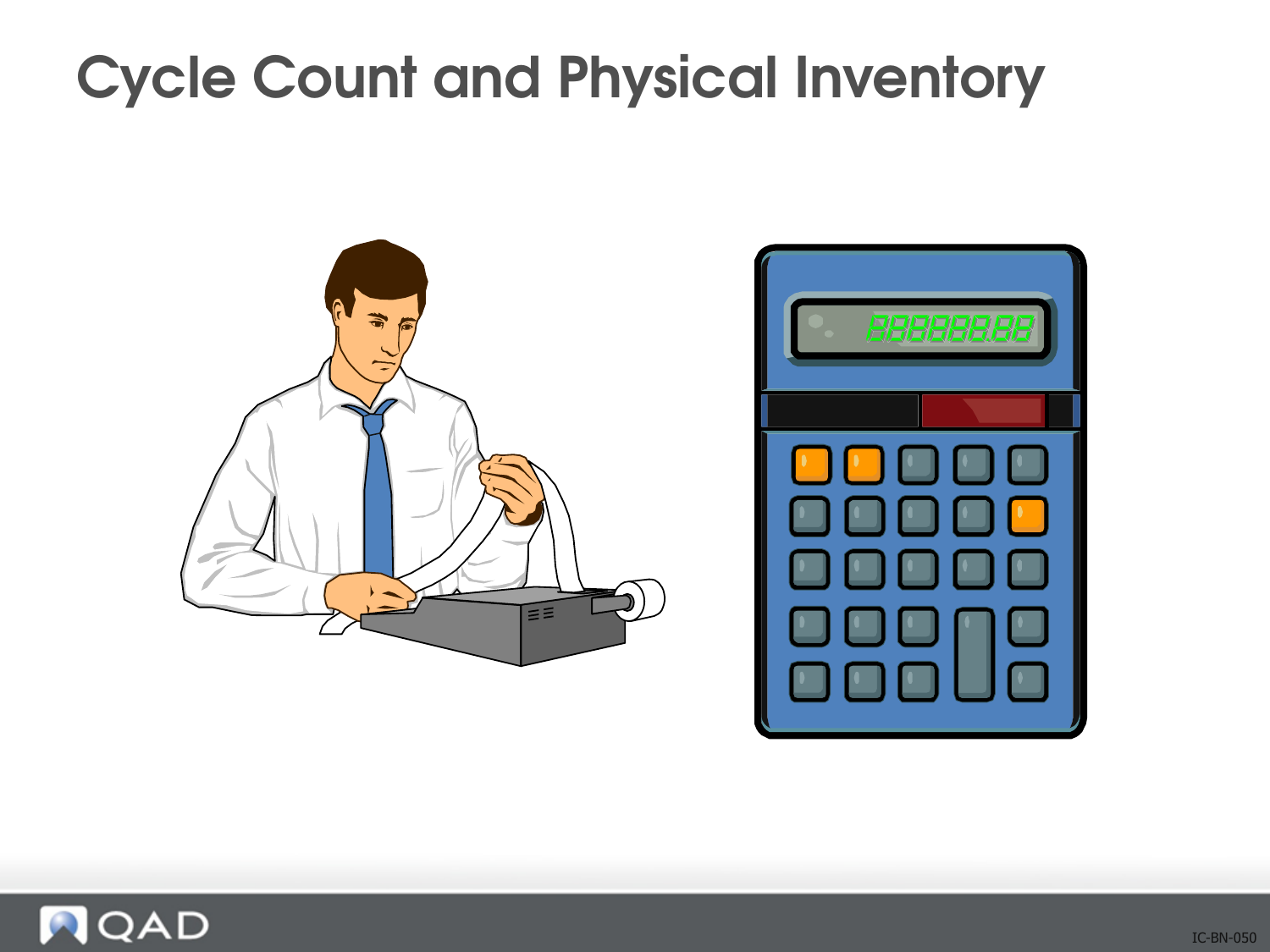

# Cycle Count and Physical Inventory

IC-BN-050